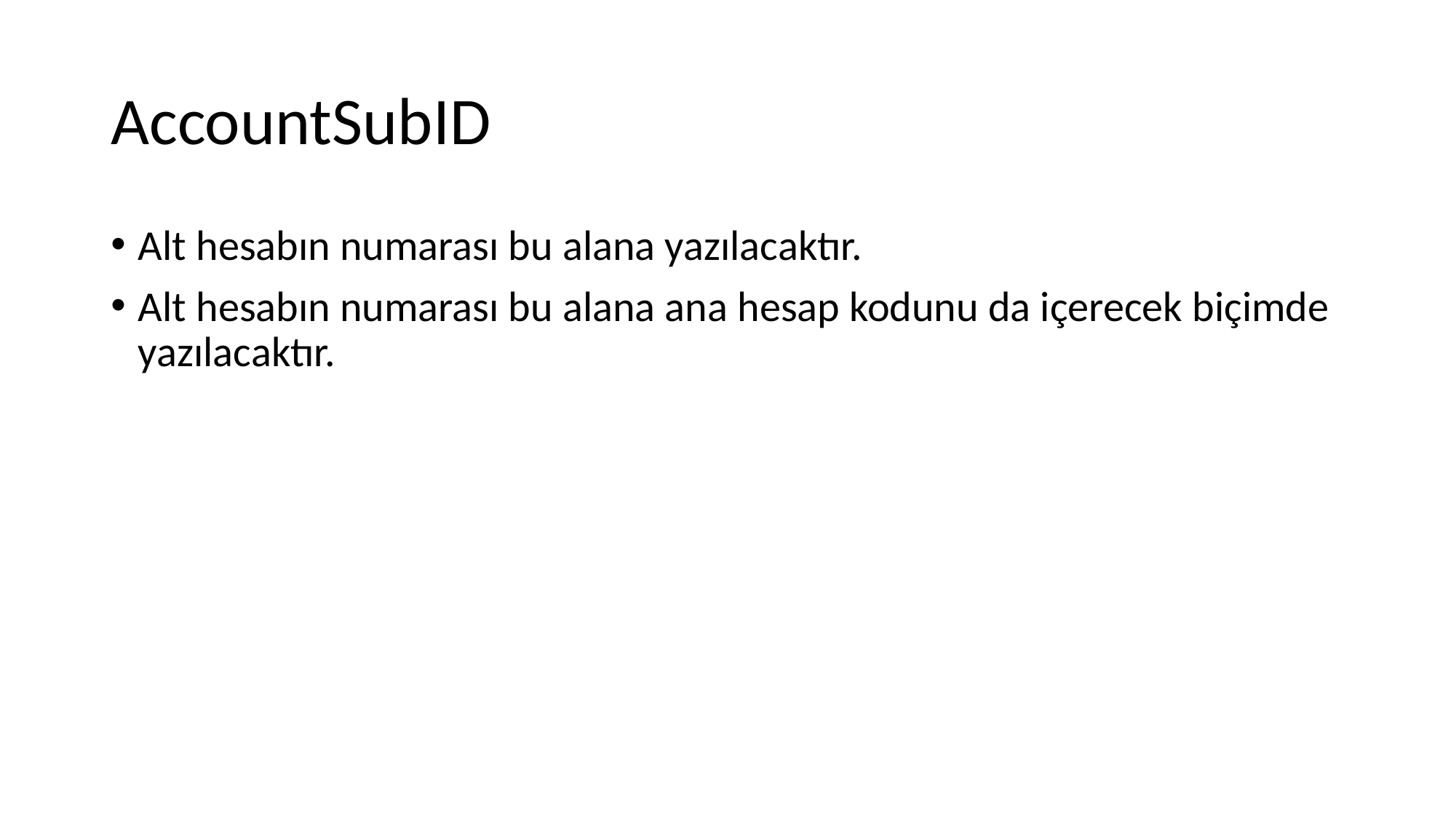

# AccountSubID
Alt hesabın numarası bu alana yazılacaktır.
Alt hesabın numarası bu alana ana hesap kodunu da içerecek biçimde yazılacaktır.